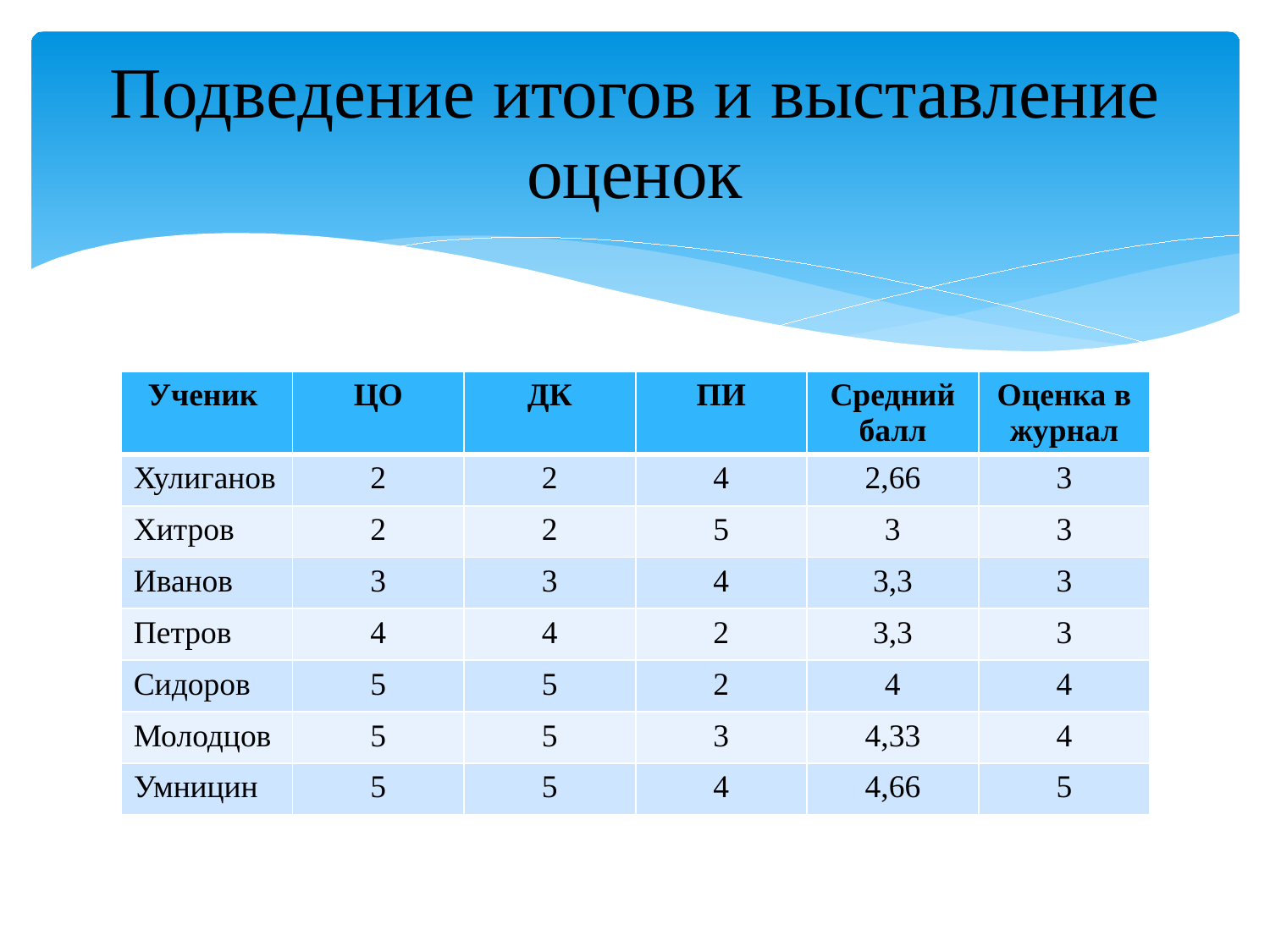

# Подведение итогов и выставление оценок
| Ученик | ЦО | ДК | ПИ | Средний балл | Оценка в журнал |
| --- | --- | --- | --- | --- | --- |
| Хулиганов | 2 | 2 | 4 | 2,66 | 3 |
| Хитров | 2 | 2 | 5 | 3 | 3 |
| Иванов | 3 | 3 | 4 | 3,3 | 3 |
| Петров | 4 | 4 | 2 | 3,3 | 3 |
| Сидоров | 5 | 5 | 2 | 4 | 4 |
| Молодцов | 5 | 5 | 3 | 4,33 | 4 |
| Умницин | 5 | 5 | 4 | 4,66 | 5 |